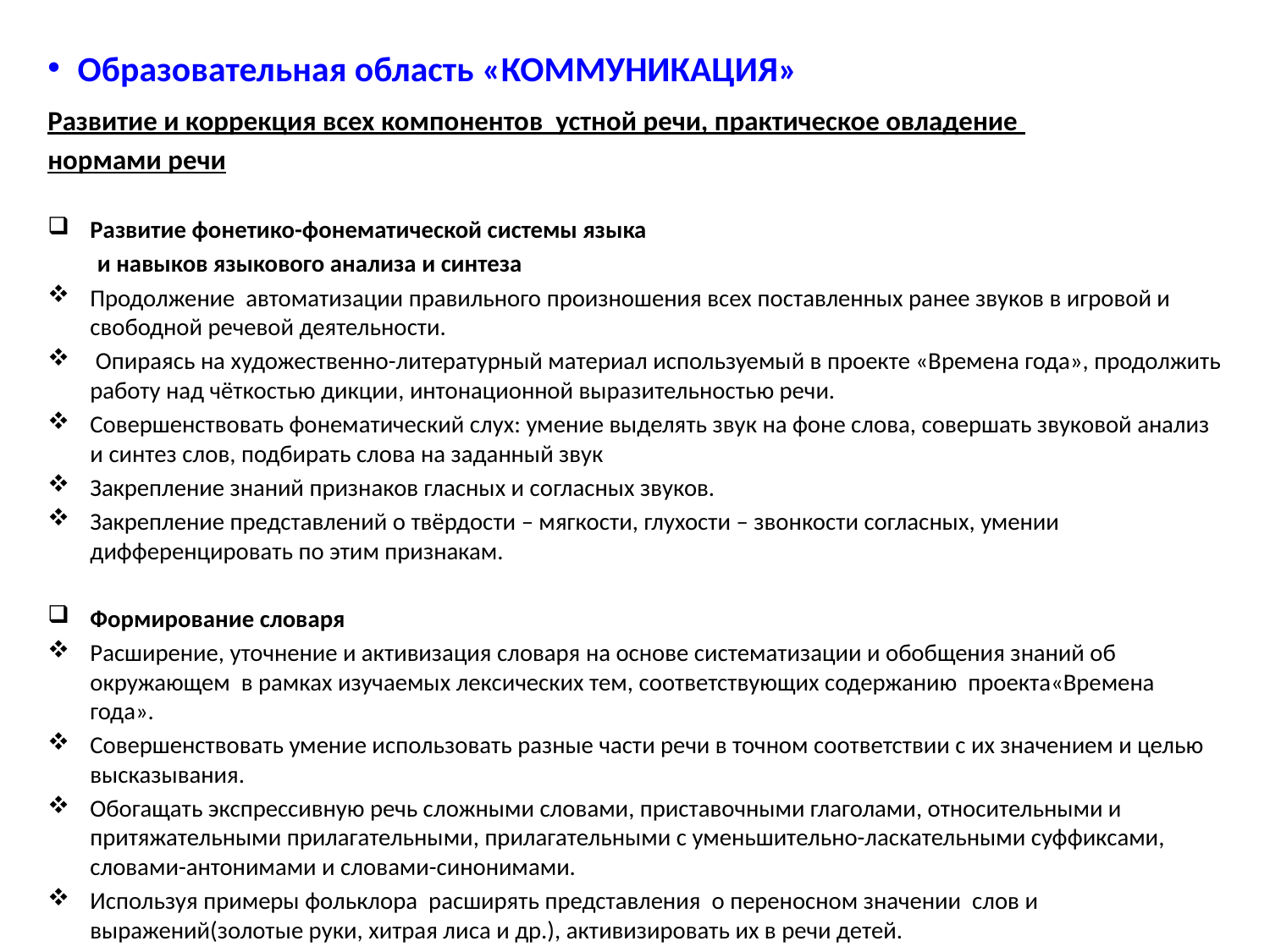

# Образовательная область «КОММУНИКАЦИЯ»
Развитие и коррекция всех компонентов  устной речи, практическое овладение
нормами речи

Развитие фонетико-фонематической системы языка
         и навыков языкового анализа и синтеза
Продолжение  автоматизации правильного произношения всех поставленных ранее звуков в игровой и свободной речевой деятельности.
 Опираясь на художественно-литературный материал используемый в проекте «Времена года», продолжить работу над чёткостью дикции, интонационной выразительностью речи.
Совершенствовать фонематический слух: умение выделять звук на фоне слова, совершать звуковой анализ и синтез слов, подбирать слова на заданный звук
Закрепление знаний признаков гласных и согласных звуков.
Закрепление представлений о твёрдости – мягкости, глухости – звонкости согласных, умении дифференцировать по этим признакам.

Формирование словаря
Расширение, уточнение и активизация словаря на основе систематизации и обобщения знаний об окружающем  в рамках изучаемых лексических тем, соответствующих содержанию  проекта«Времена года».
Совершенствовать умение использовать разные части речи в точном соответствии с их значением и целью высказывания.
Обогащать экспрессивную речь сложными словами, приставочными глаголами, относительными и притяжательными прилагательными, прилагательными с уменьшительно-ласкательными суффиксами, словами-антонимами и словами-синонимами.
Используя примеры фольклора  расширять представления  о переносном значении  слов и выражений(золотые руки, хитрая лиса и др.), активизировать их в речи детей.